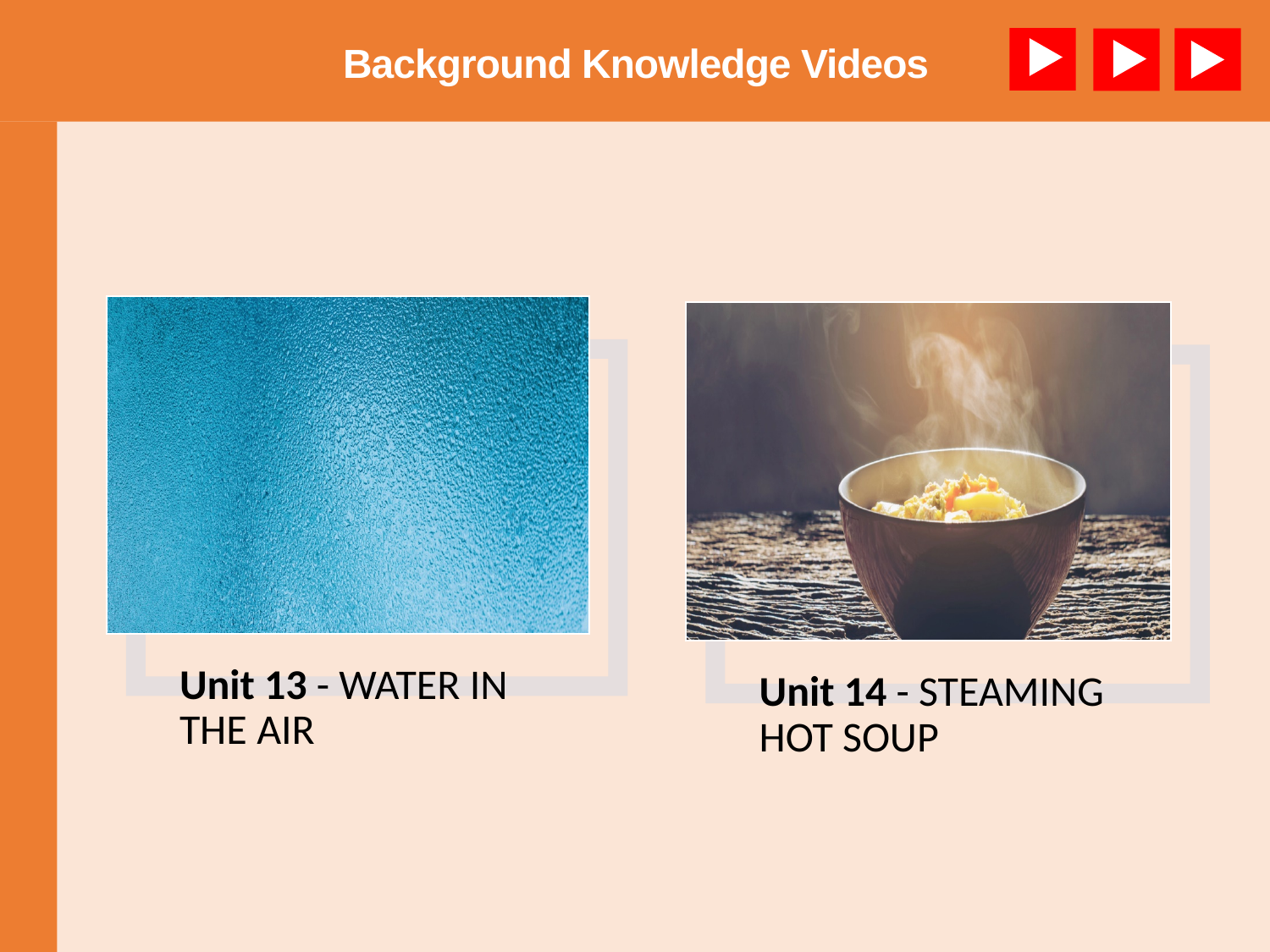

Background Knowledge Videos

Unit 13 - WATER IN THE AIR

Unit 14 - STEAMING HOT SOUP